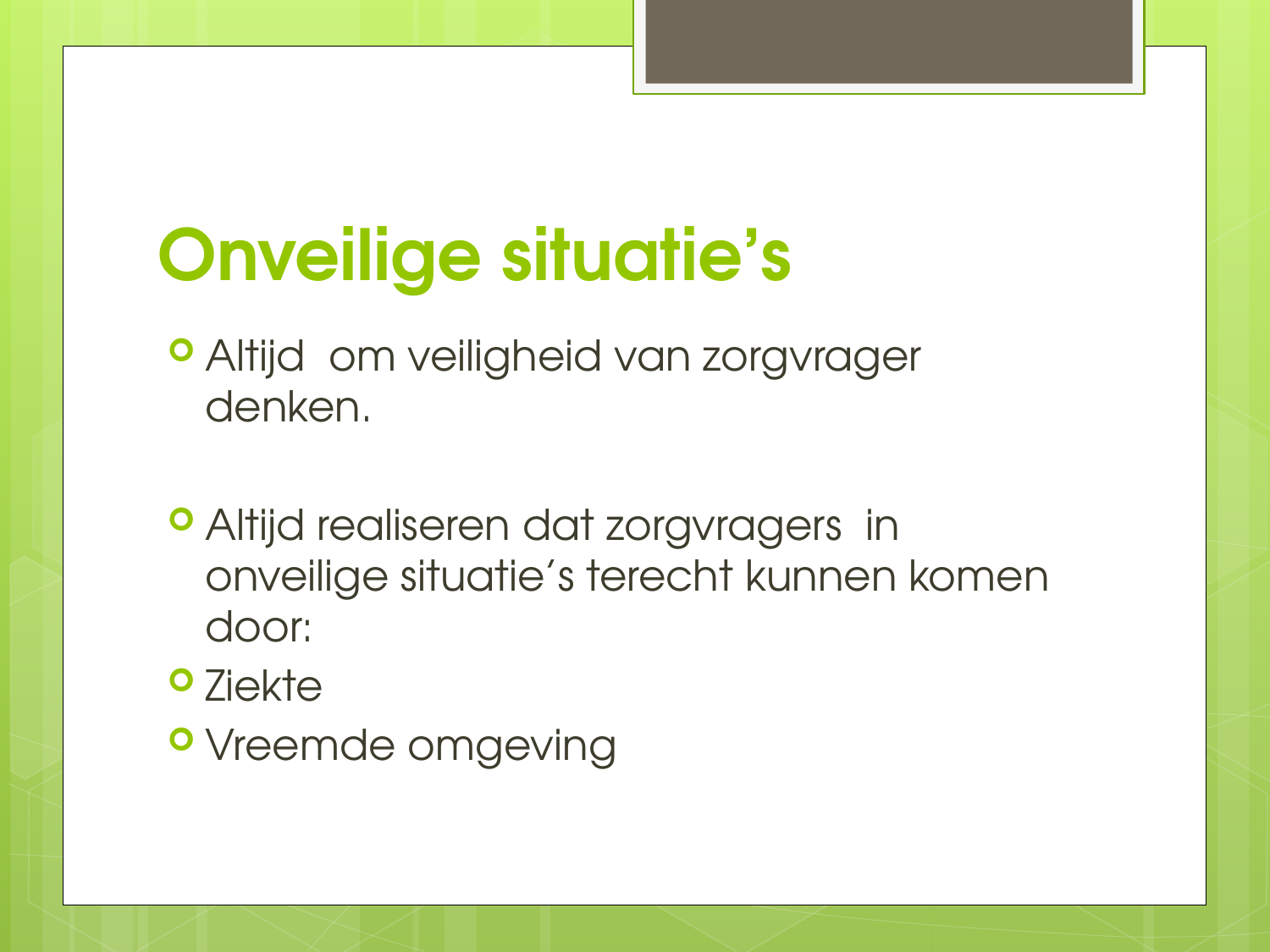

# Onveilige situatie’s
Altijd  om veiligheid van zorgvrager denken.

Altijd realiseren dat zorgvragers  in onveilige situatie’s terecht kunnen komen door:
Ziekte
Vreemde omgeving